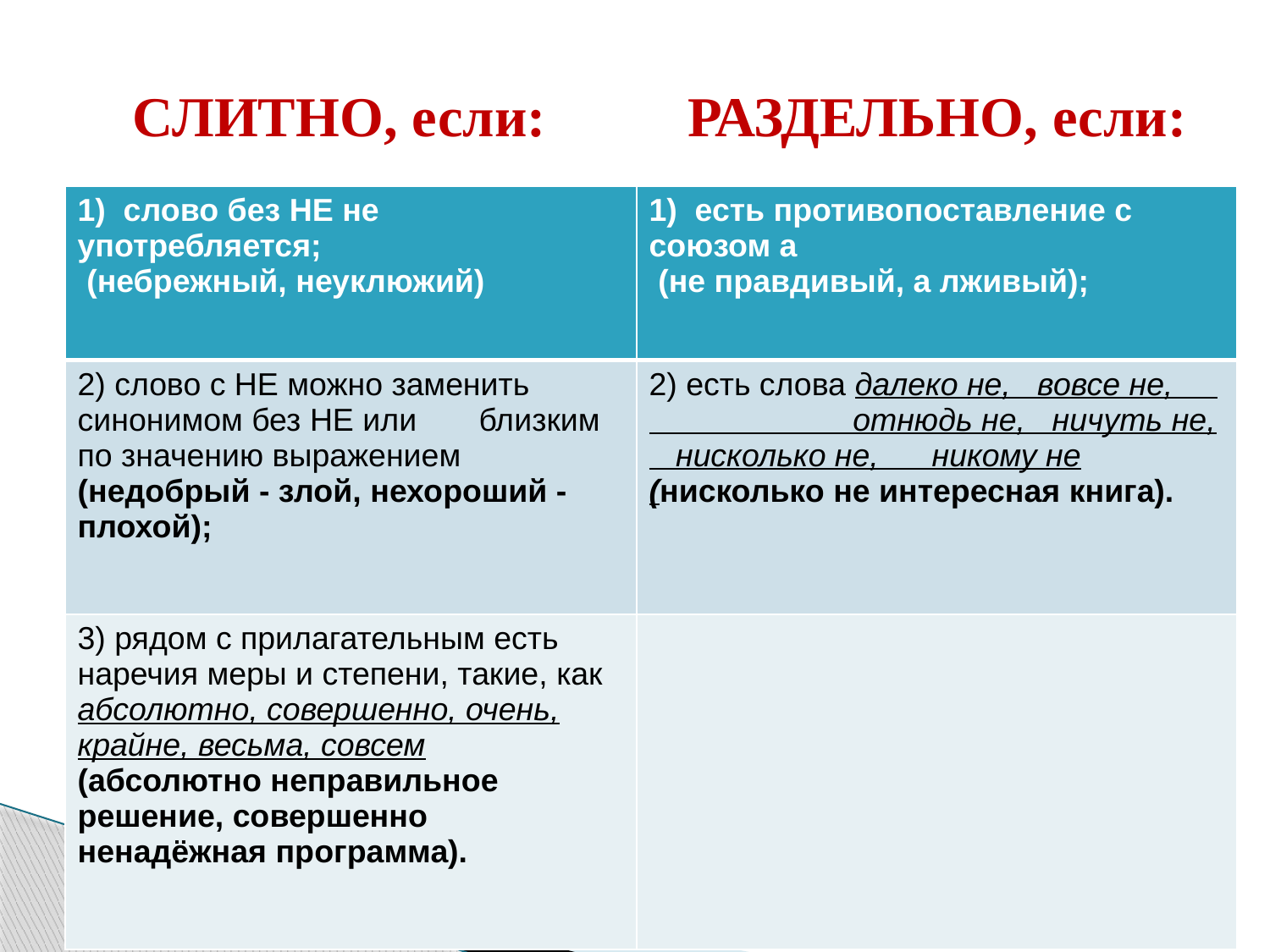

# СЛИТНО, если:          РАЗДЕЛЬНО, если:
| 1) слово без НЕ не употребляется; (небрежный, неуклюжий) | 1) есть противопоставление с союзом а (не правдивый, а лживый); |
| --- | --- |
| 2) слово с НЕ можно заменить синонимом без НЕ или близким по значению выражением (недобрый - злой, нехороший - плохой); | 2) есть слова далеко не, вовсе не, отнюдь не, ничуть не, нисколько не, никому не (нисколько не интересная книга). |
| 3) рядом с прилагательным есть наречия меры и степени, такие, как абсолютно, совершенно, очень, крайне, весьма, совсем (абсолютно неправильное решение, совершенно ненадёжная программа). |  |